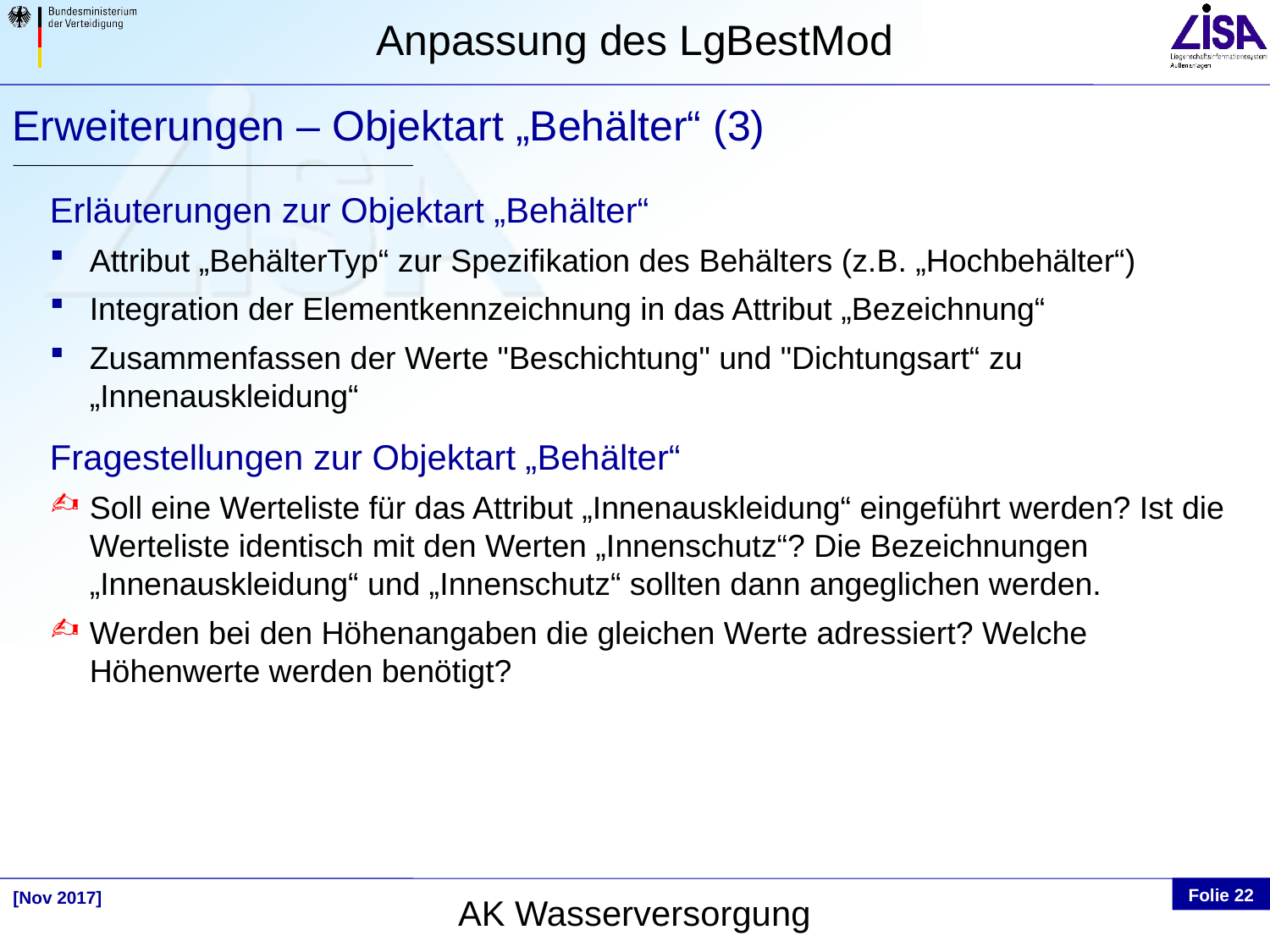

Erweiterungen – Objektart „Behälter“ (3)

Erläuterungen zur Objektart „Behälter“
Attribut „BehälterTyp“ zur Spezifikation des Behälters (z.B. „Hochbehälter“)
Integration der Elementkennzeichnung in das Attribut „Bezeichnung“
Zusammenfassen der Werte "Beschichtung" und "Dichtungsart“ zu „Innenauskleidung“
Fragestellungen zur Objektart „Behälter“
Soll eine Werteliste für das Attribut „Innenauskleidung“ eingeführt werden? Ist die Werteliste identisch mit den Werten „Innenschutz“? Die Bezeichnungen „Innenauskleidung“ und „Innenschutz“ sollten dann angeglichen werden.
Werden bei den Höhenangaben die gleichen Werte adressiert? Welche Höhenwerte werden benötigt?